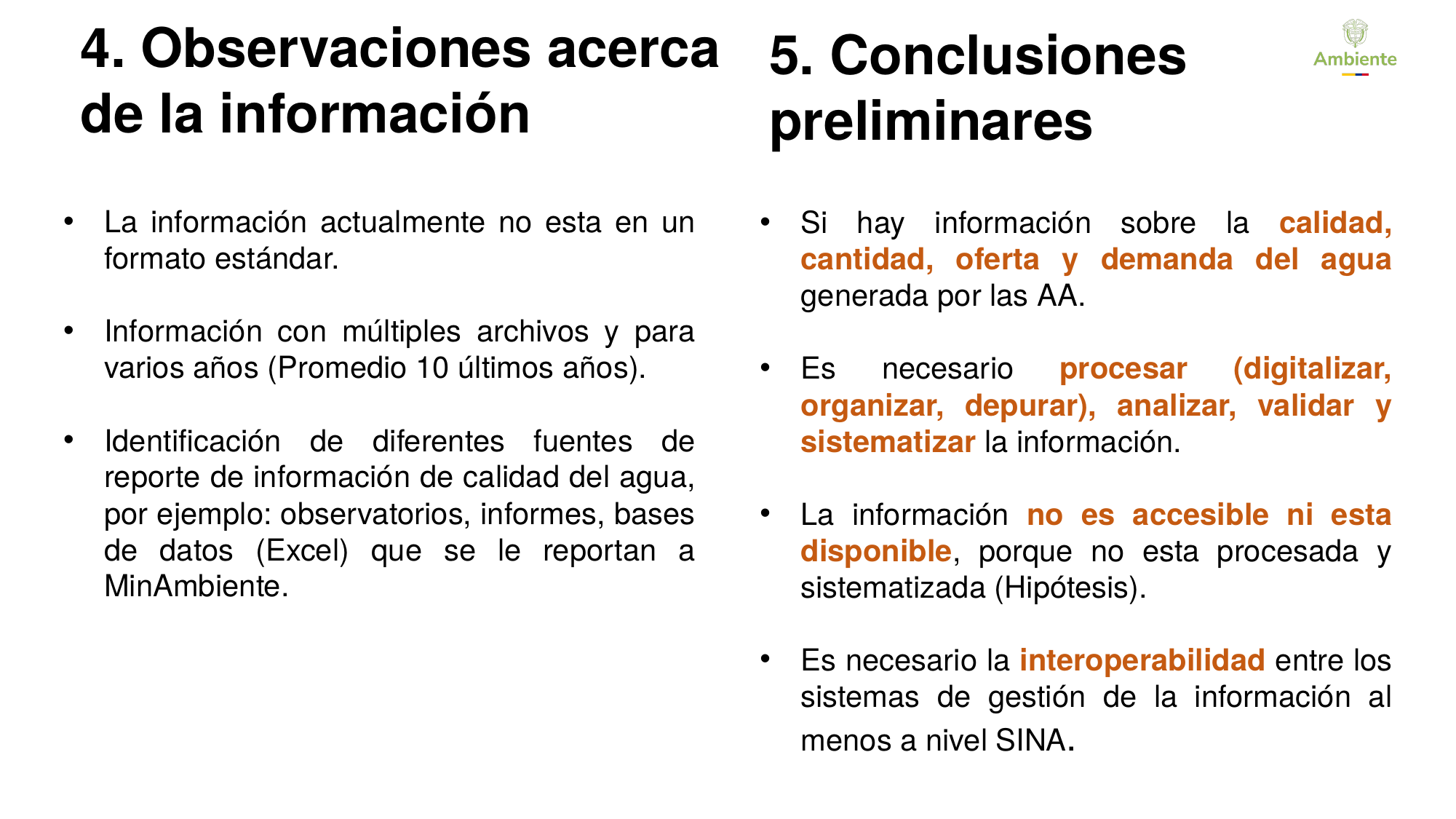

4. Observaciones acerca de la información
5. Conclusiones preliminares
La información actualmente no esta en un formato estándar.

Información con múltiples archivos y para varios años (Promedio 10 últimos años).

Identificación de diferentes fuentes de reporte de información de calidad del agua, por ejemplo: observatorios, informes, bases de datos (Excel) que se le reportan a MinAmbiente.
Si hay información sobre la calidad, cantidad, oferta y demanda del agua generada por las AA.

Es necesario procesar (digitalizar, organizar, depurar), analizar, validar y sistematizar la información.

La información no es accesible ni esta disponible, porque no esta procesada y sistematizada (Hipótesis).

Es necesario la interoperabilidad entre los sistemas de gestión de la información al menos a nivel SINA.